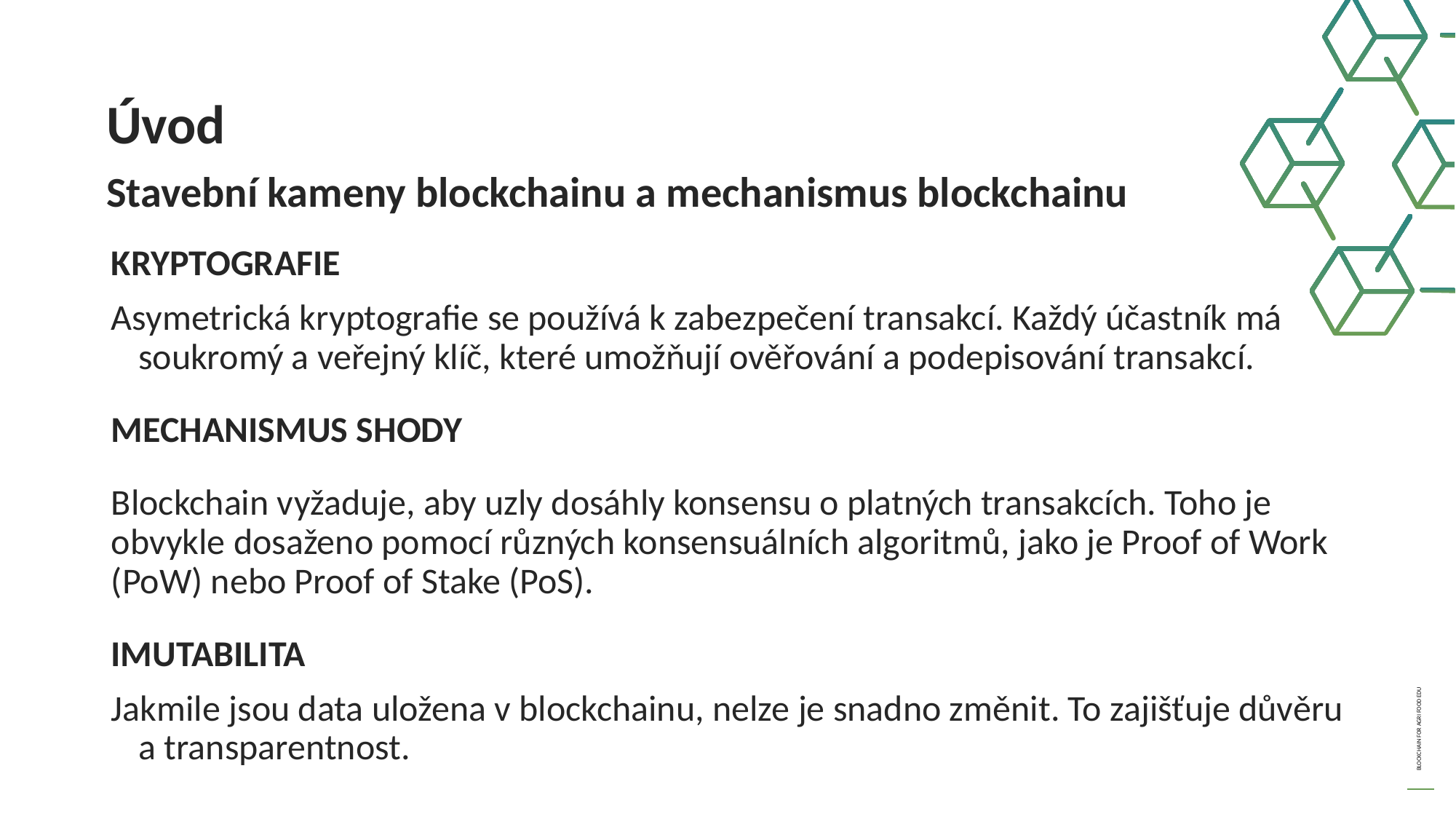

Úvod
Stavební kameny blockchainu a mechanismus blockchainu
KRYPTOGRAFIE
Asymetrická kryptografie se používá k zabezpečení transakcí. Každý účastník má soukromý a veřejný klíč, které umožňují ověřování a podepisování transakcí.
MECHANISMUS SHODY
Blockchain vyžaduje, aby uzly dosáhly konsensu o platných transakcích. Toho je obvykle dosaženo pomocí různých konsensuálních algoritmů, jako je Proof of Work (PoW) nebo Proof of Stake (PoS).
IMUTABILITA
Jakmile jsou data uložena v blockchainu, nelze je snadno změnit. To zajišťuje důvěru a transparentnost.